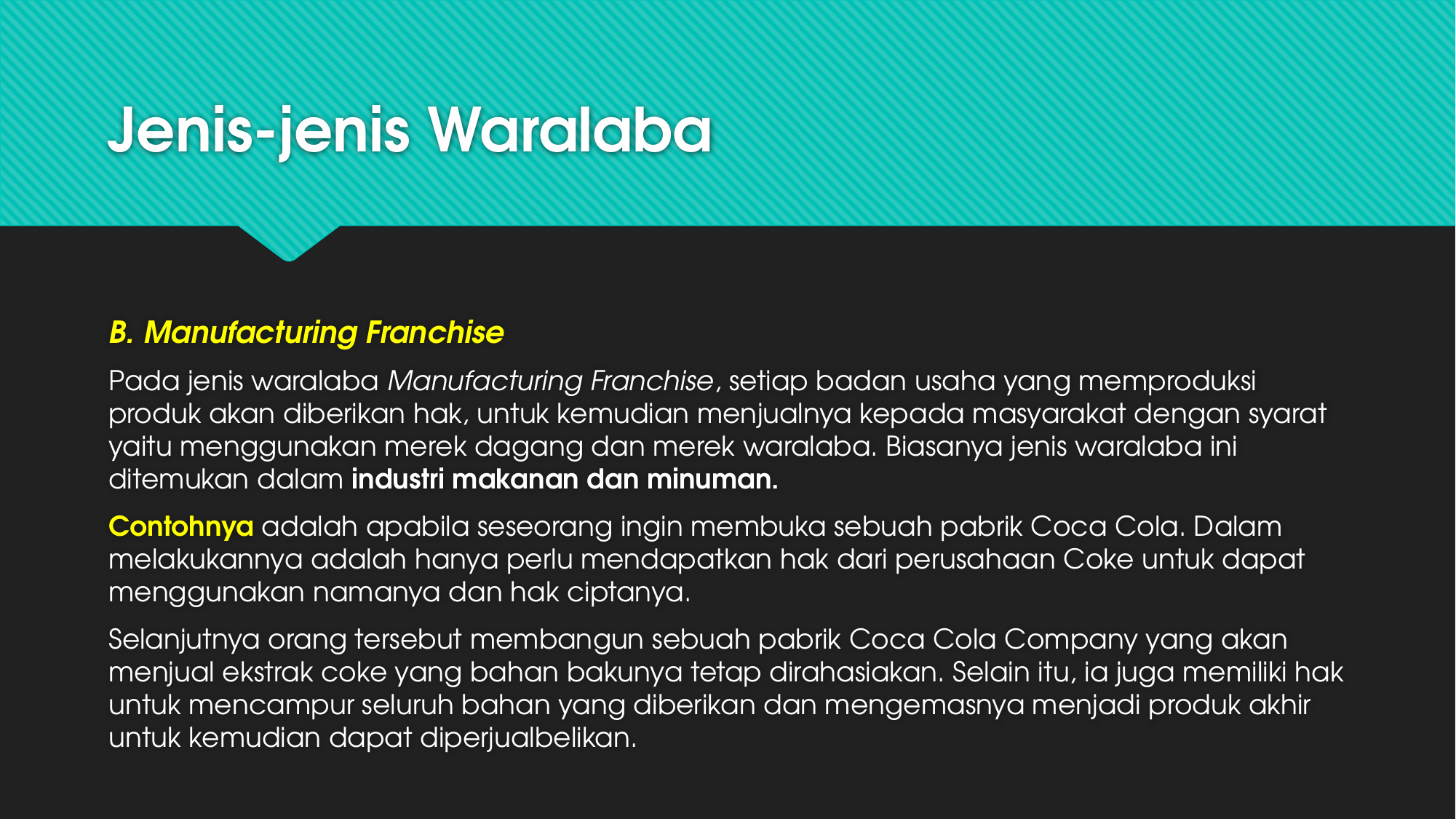

# Jenis-jenis Waralaba
B. Manufacturing Franchise
Pada jenis waralaba Manufacturing Franchise, setiap badan usaha yang memproduksi produk akan diberikan hak, untuk kemudian menjualnya kepada masyarakat dengan syarat yaitu menggunakan merek dagang dan merek waralaba. Biasanya jenis waralaba ini ditemukan dalam industri makanan dan minuman.
Contohnya adalah apabila seseorang ingin membuka sebuah pabrik Coca Cola. Dalam melakukannya adalah hanya perlu mendapatkan hak dari perusahaan Coke untuk dapat menggunakan namanya dan hak ciptanya.
Selanjutnya orang tersebut membangun sebuah pabrik Coca Cola Company yang akan menjual ekstrak coke yang bahan bakunya tetap dirahasiakan. Selain itu, ia juga memiliki hak untuk mencampur seluruh bahan yang diberikan dan mengemasnya menjadi produk akhir untuk kemudian dapat diperjualbelikan.